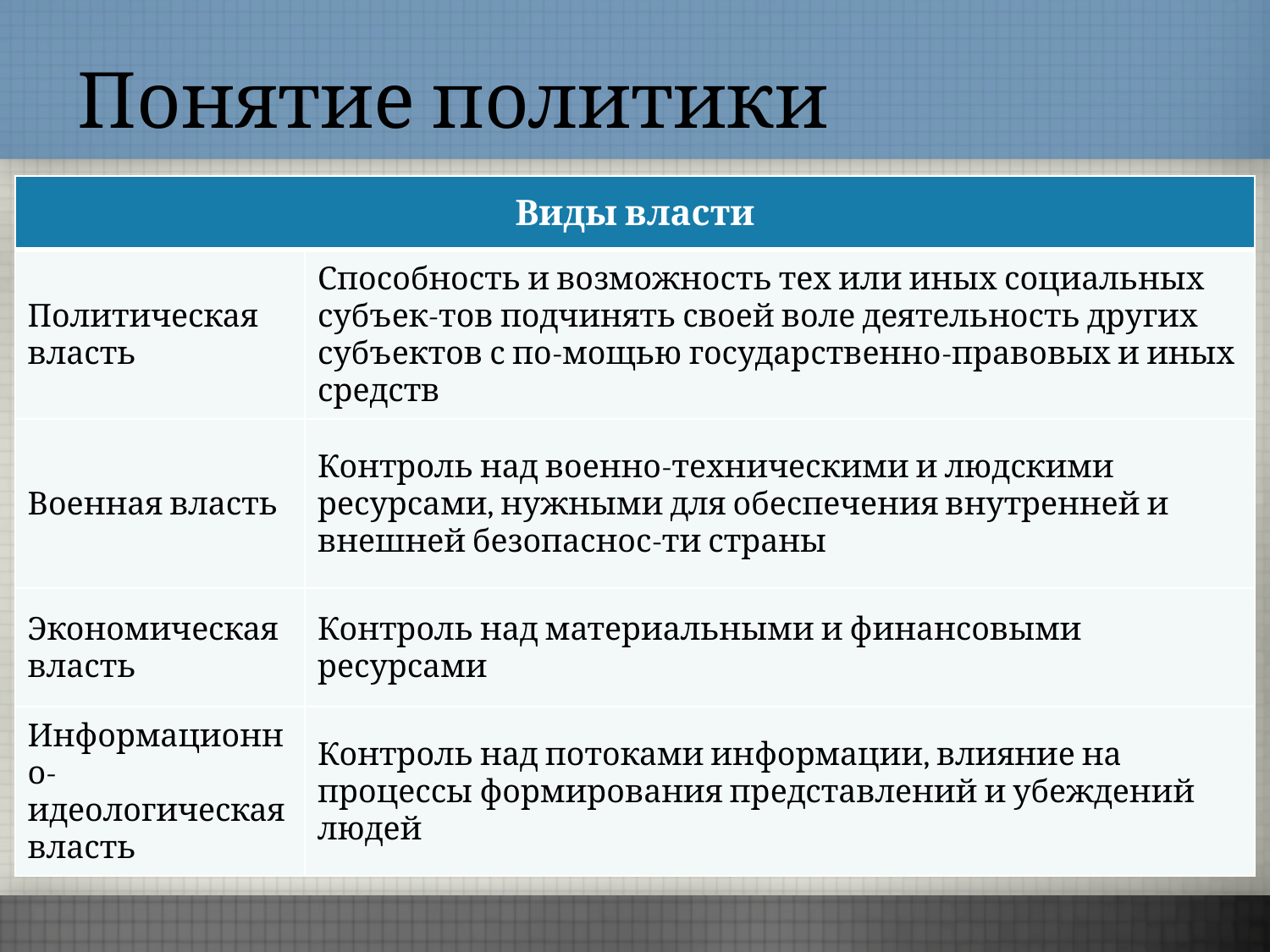

# Понятие политики
| Виды власти |  |
| --- | --- |
| Политическая власть | Способность и возможность тех или иных социальных субъек-тов подчинять своей воле деятельность других субъектов с по-мощью государственно-правовых и иных средств |
| Военная власть | Контроль над военно-техническими и людскими ресурсами, нужными для обеспечения внутренней и внешней безопаснос-ти страны |
| Экономическая власть | Контроль над материальными и финансовыми ресурсами |
| Информационно-идеологическая власть | Контроль над потоками информации, влияние на процессы формирования представлений и убеждений людей |